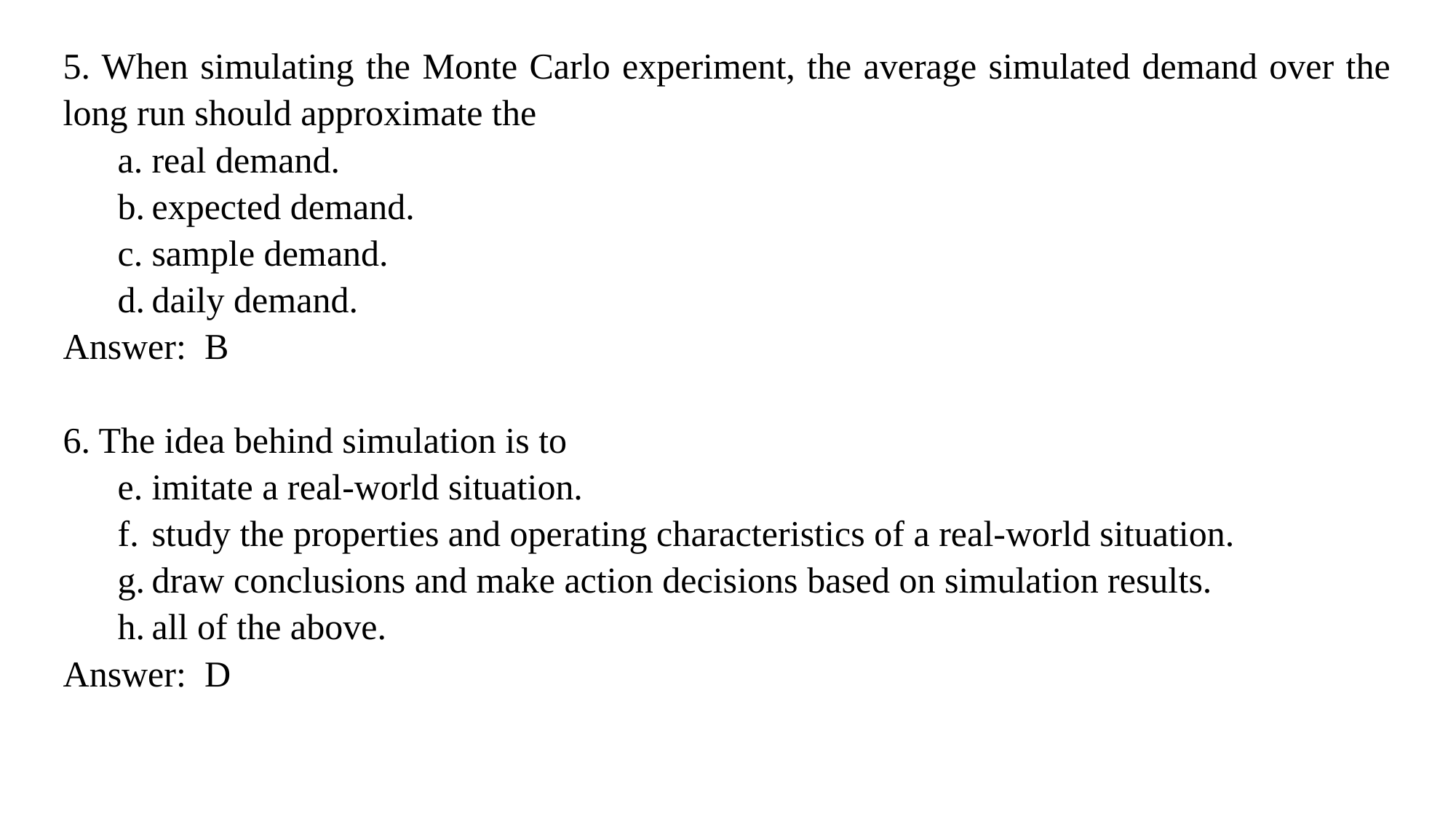

5. When simulating the Monte Carlo experiment, the average simulated demand over the long run should approximate the
real demand.
expected demand.
sample demand.
daily demand.
Answer:  B

6. The idea behind simulation is to
imitate a real-world situation.
study the properties and operating characteristics of a real-world situation.
draw conclusions and make action decisions based on simulation results.
all of the above.
Answer:  D